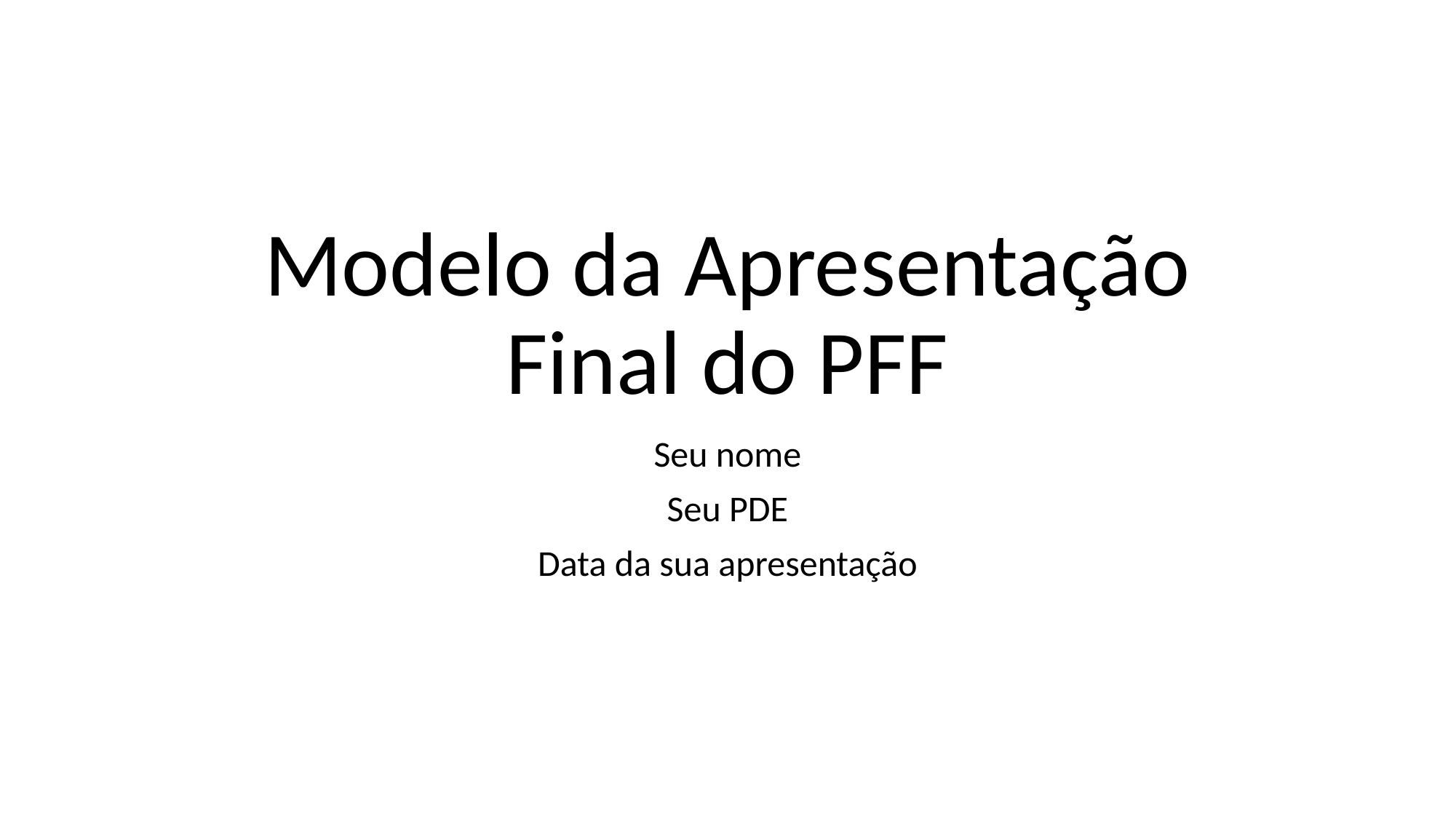

# Modelo da Apresentação Final do PFF
Seu nome
Seu PDE
Data da sua apresentação